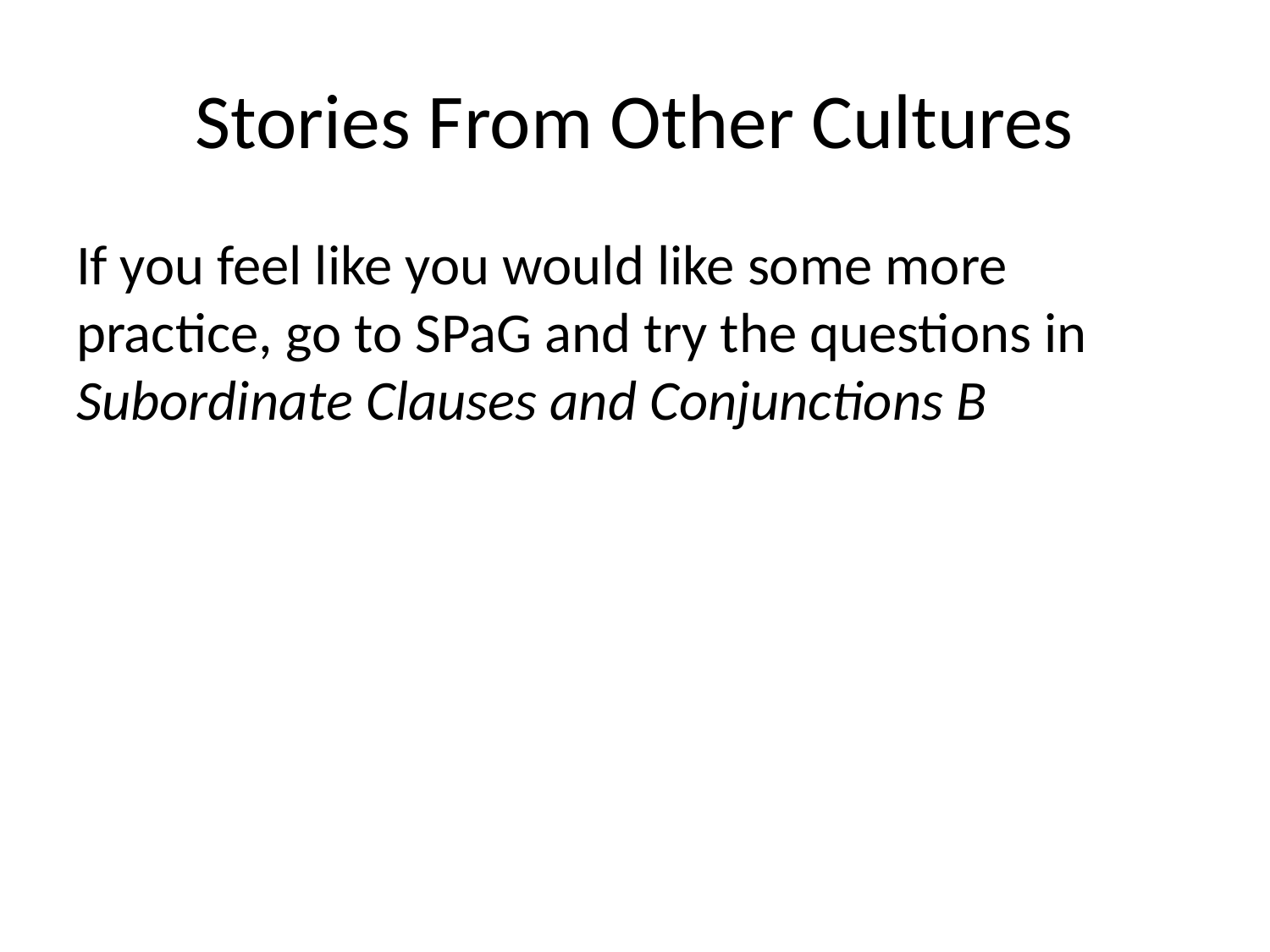

# Stories From Other Cultures
If you feel like you would like some more practice, go to SPaG and try the questions in Subordinate Clauses and Conjunctions B